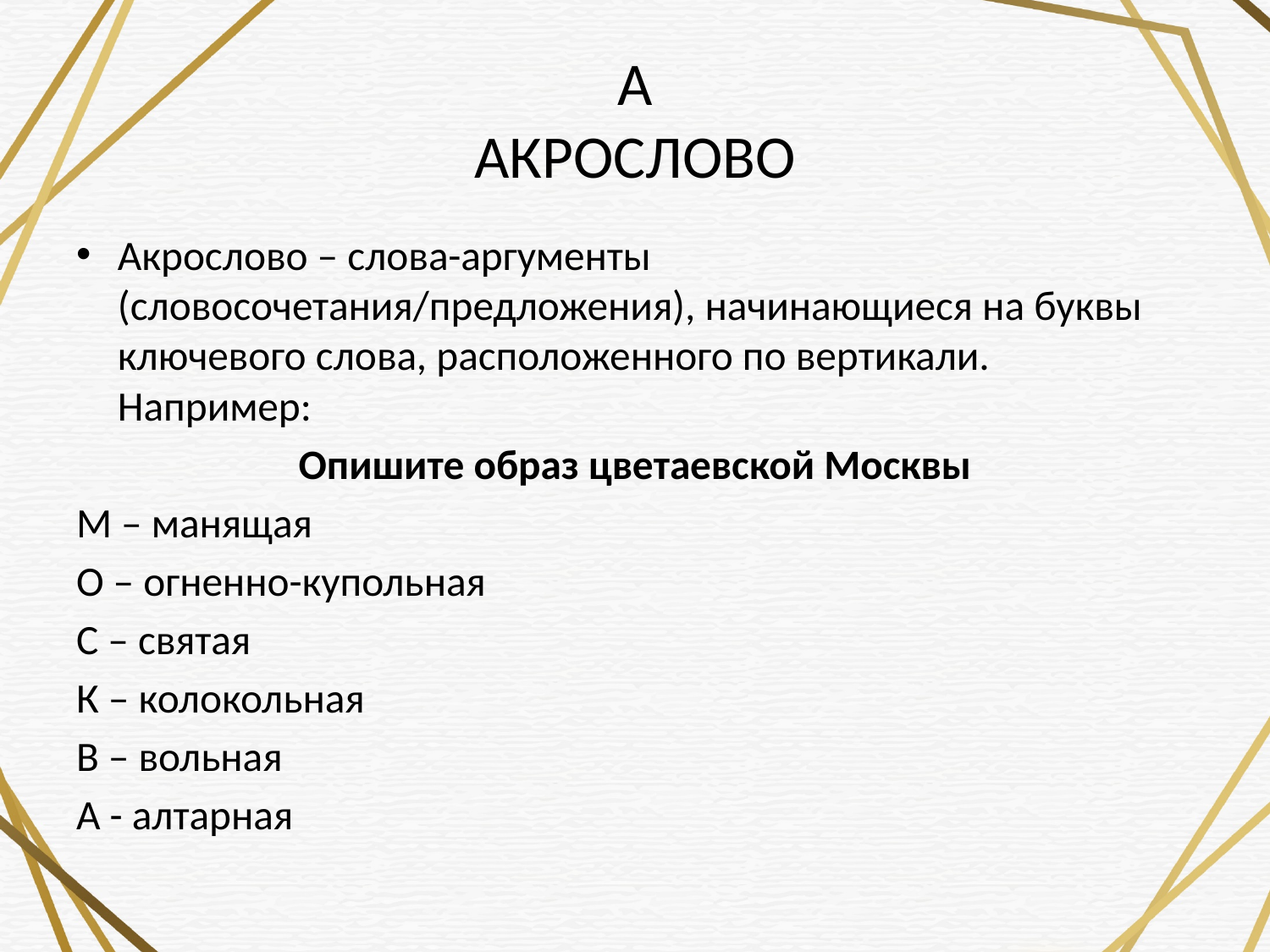

# А АКРОСЛОВО
Акрослово – слова-аргументы (словосочетания/предложения), начинающиеся на буквы ключевого слова, расположенного по вертикали. Например:
Опишите образ цветаевской Москвы
М – манящая
О – огненно-купольная
С – святая
К – колокольная
В – вольная
А - алтарная